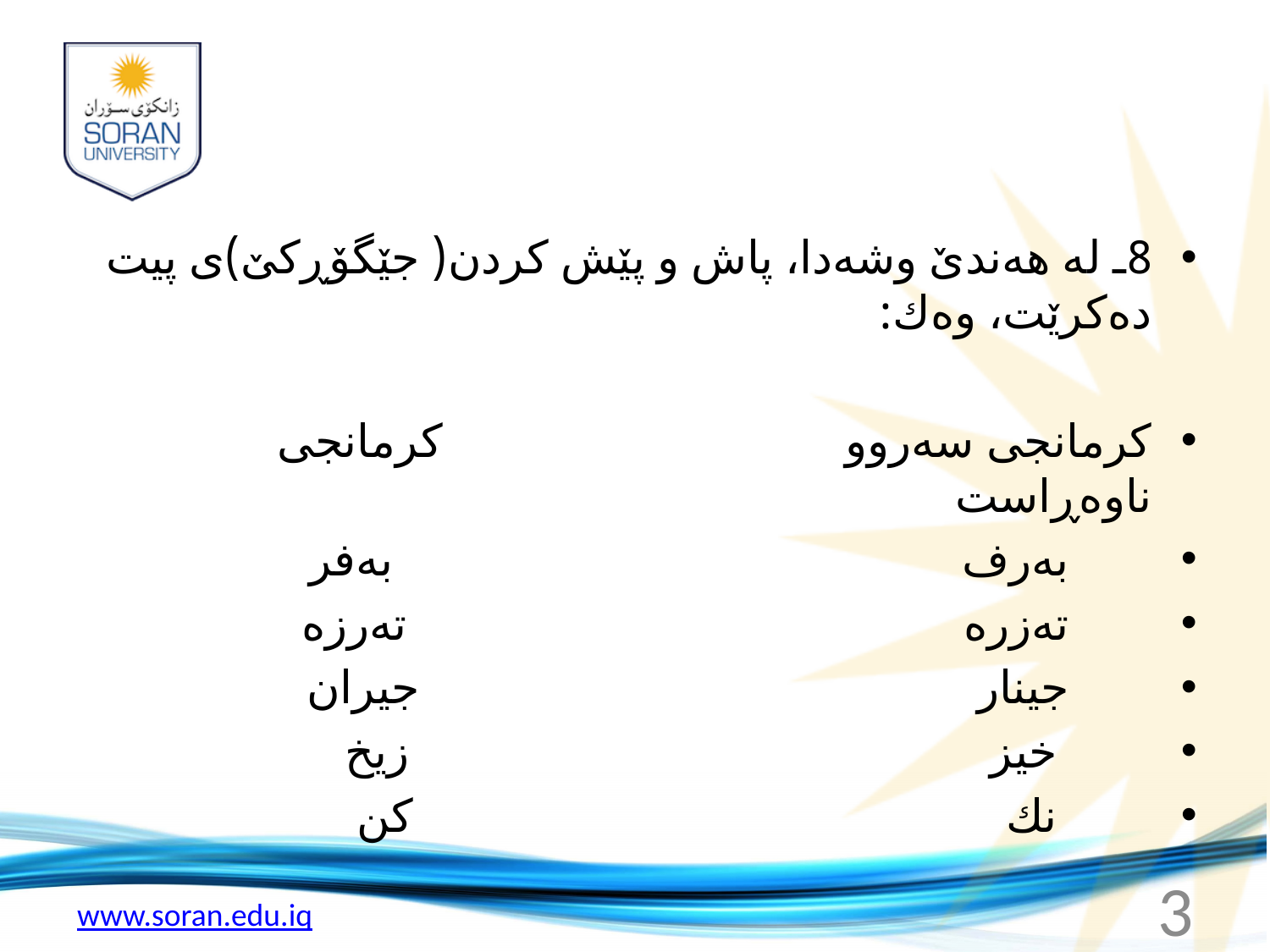

#
8ـ له‌ هەندێ وشه‌دا، پاش و پێش كردن( جێگۆڕكێ‌)ى پیت ده‌كرێت، وه‌ك:

كرمانجى سه‌روو                                  كرمانجى ناوه‌ڕاست
       به‌رف                                                به‌فر
       ته‌زره‌                                               ته‌رزه‌
       جینار                                               جیران
        خیز                                                 زیخ
        نك                                                  كن

3